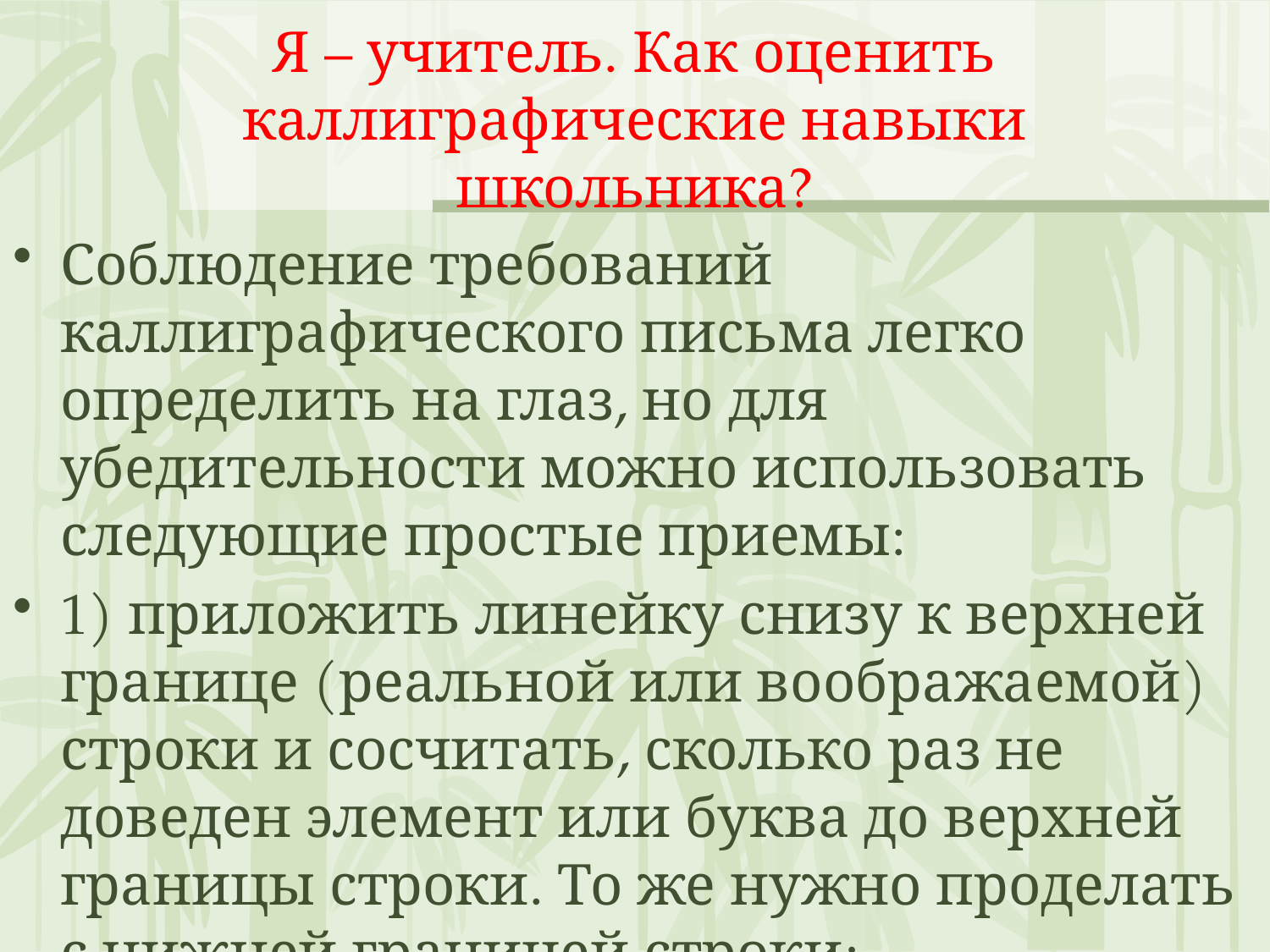

# Я – учитель. Как оценить каллиграфические навыки школьника?
Соблюдение требований каллиграфического письма легко определить на глаз, но для убедительности можно использовать следующие простые приемы:
1) приложить линейку снизу к верхней границе (реальной или воображаемой) строки и сосчитать, сколько раз не доведен элемент или буква до верхней границы строки. То же нужно проделать с нижней границей строки;